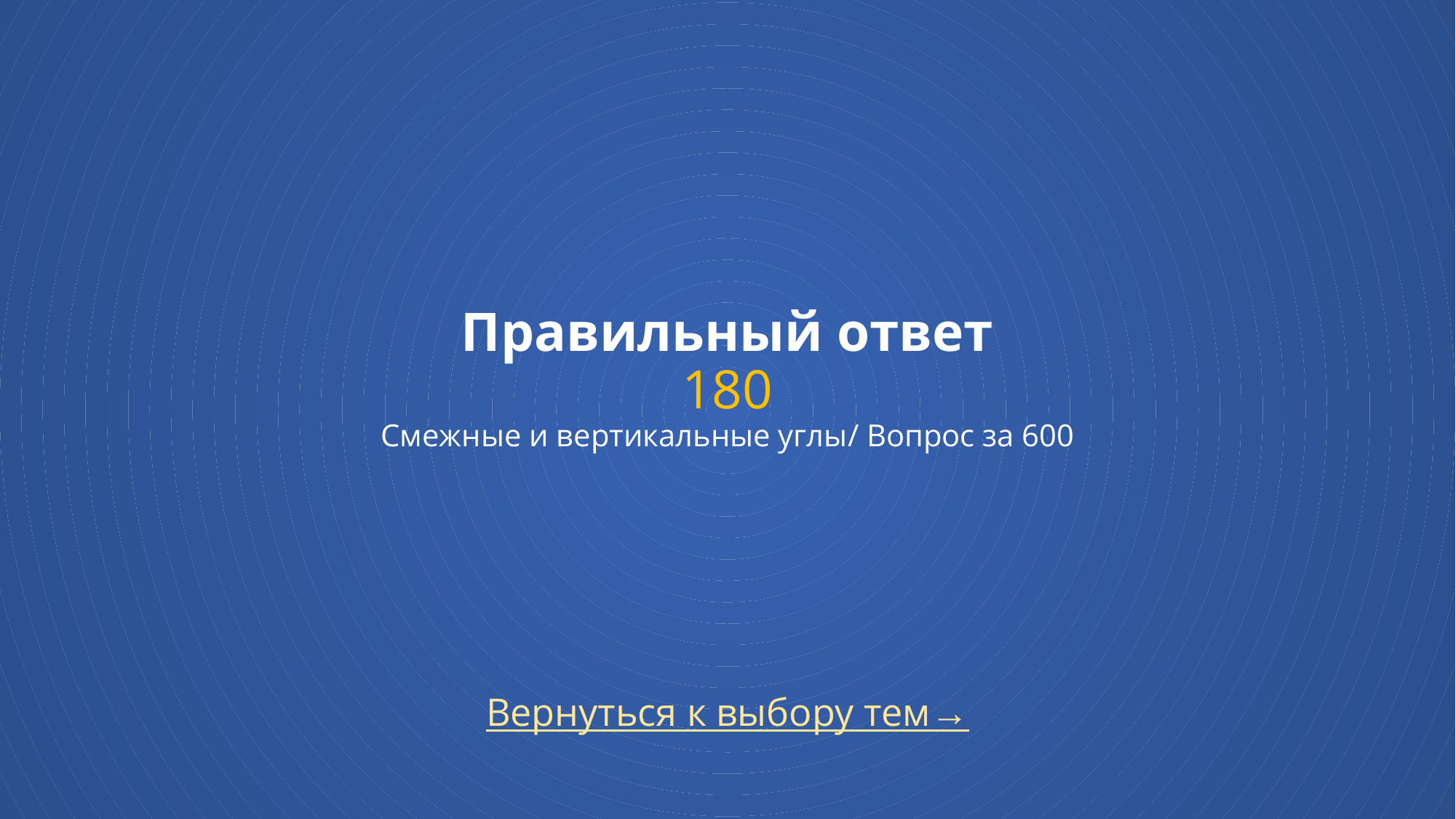

# Правильный ответ 180 Смежные и вертикальные углы/ Вопрос за 600
Вернуться к выбору тем→